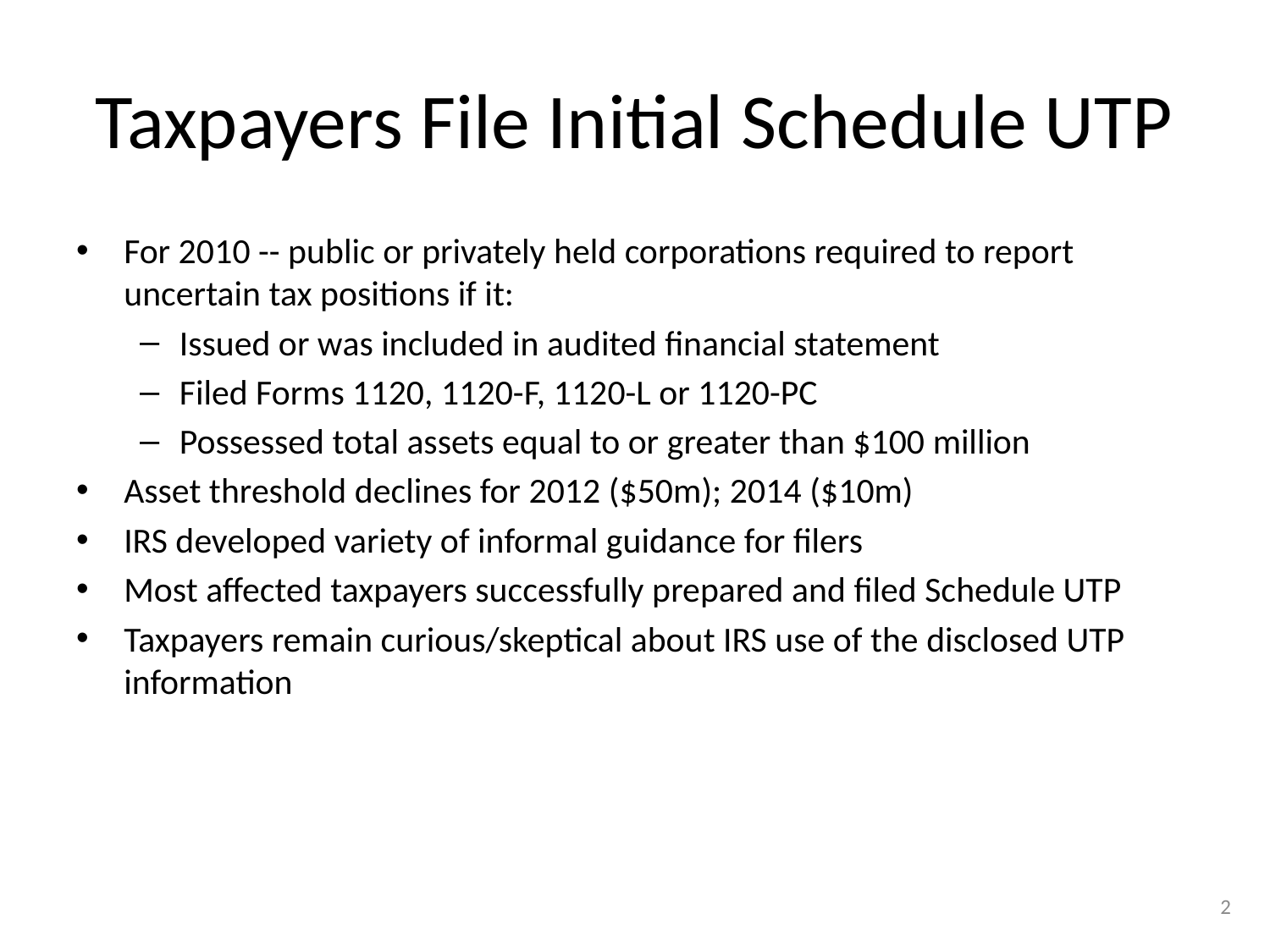

# Taxpayers File Initial Schedule UTP
For 2010 -- public or privately held corporations required to report uncertain tax positions if it:
Issued or was included in audited financial statement
Filed Forms 1120, 1120-F, 1120-L or 1120-PC
Possessed total assets equal to or greater than $100 million
Asset threshold declines for 2012 ($50m); 2014 ($10m)
IRS developed variety of informal guidance for filers
Most affected taxpayers successfully prepared and filed Schedule UTP
Taxpayers remain curious/skeptical about IRS use of the disclosed UTP information
2